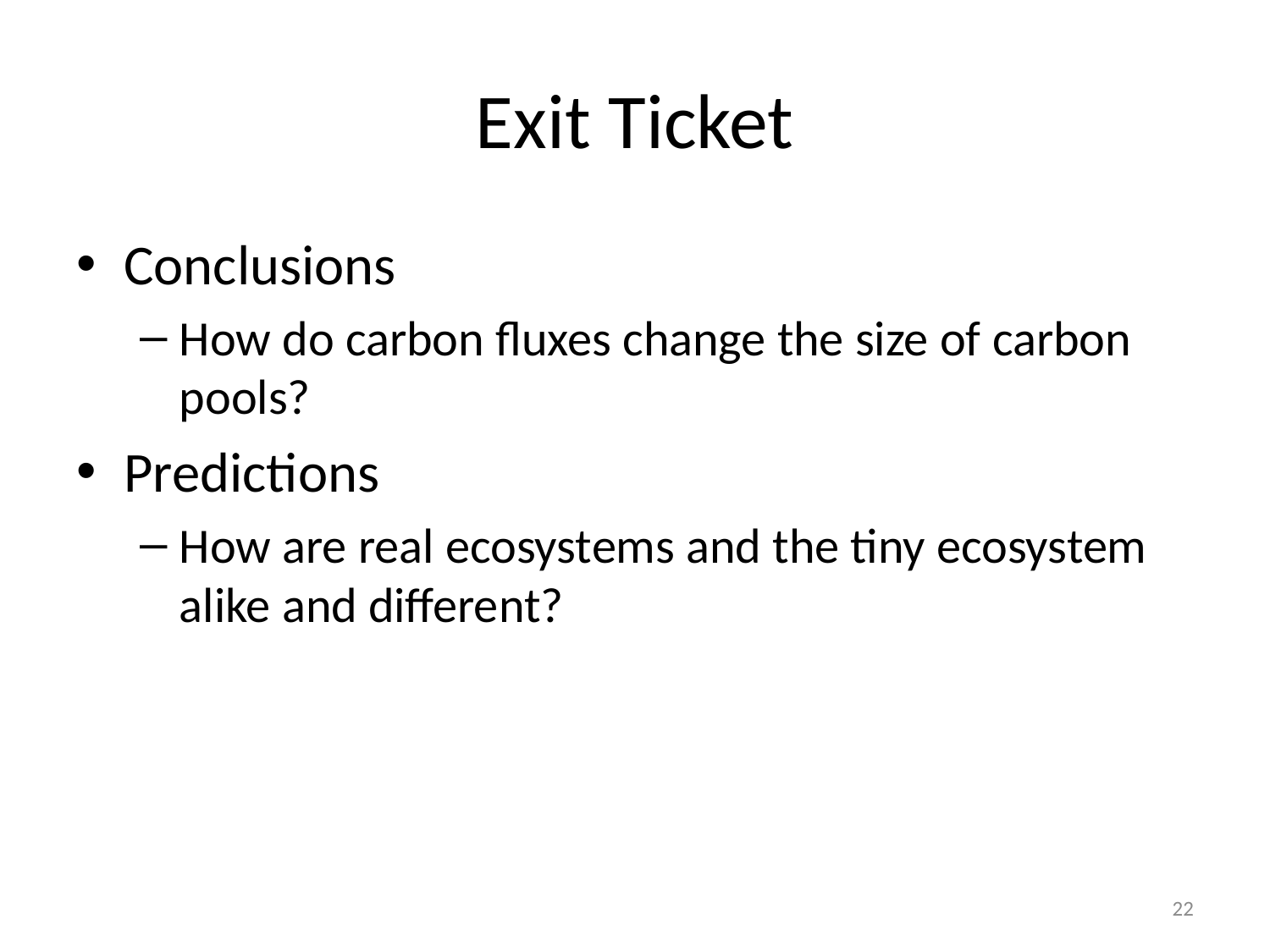

# Exit Ticket
Conclusions
How do carbon fluxes change the size of carbon pools?
Predictions
How are real ecosystems and the tiny ecosystem alike and different?
22